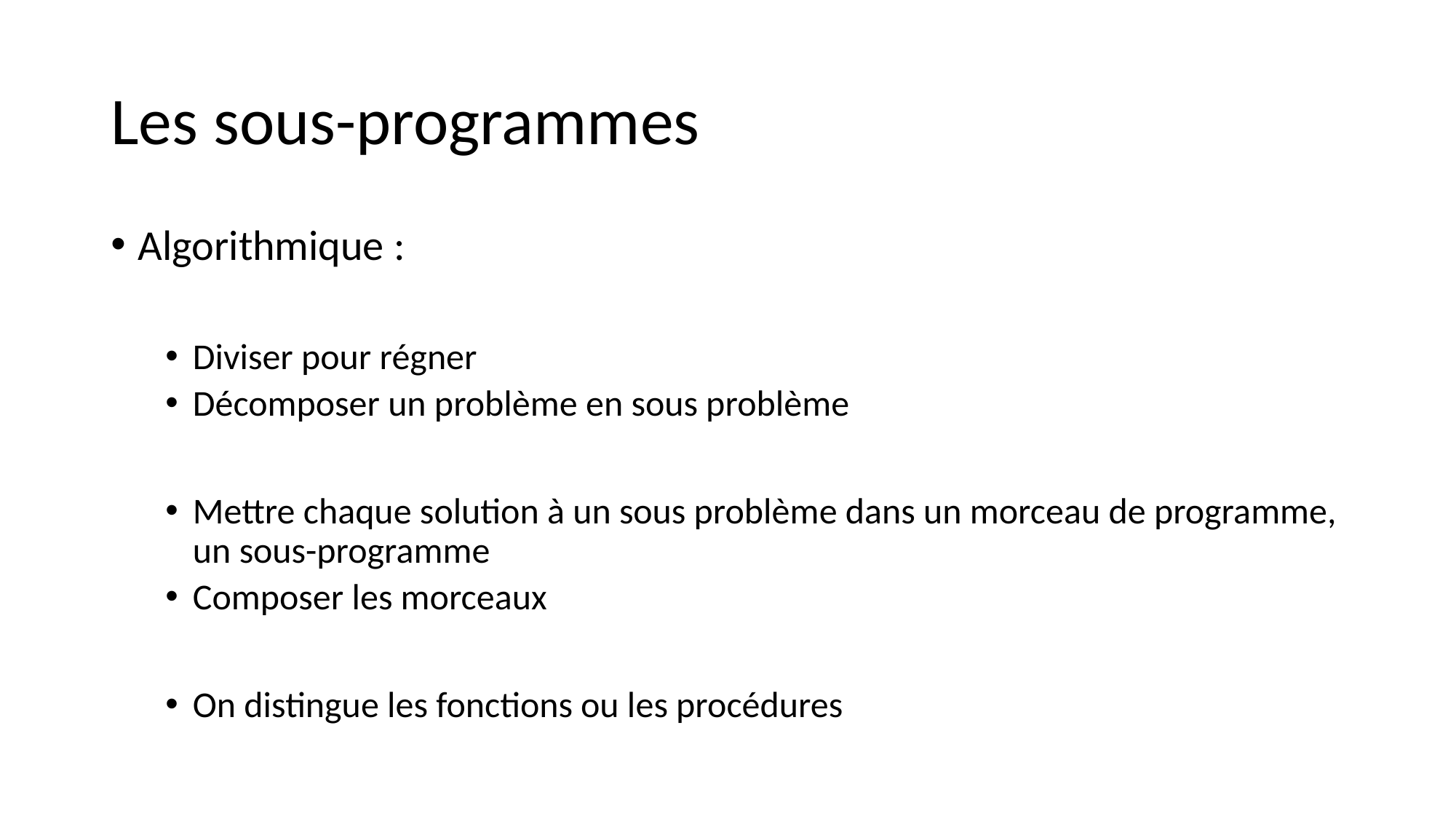

# Les sous-programmes
Algorithmique :

Diviser pour régner
Décomposer un problème en sous problème

Mettre chaque solution à un sous problème dans un morceau de programme, un sous-programme
Composer les morceaux

On distingue les fonctions ou les procédures